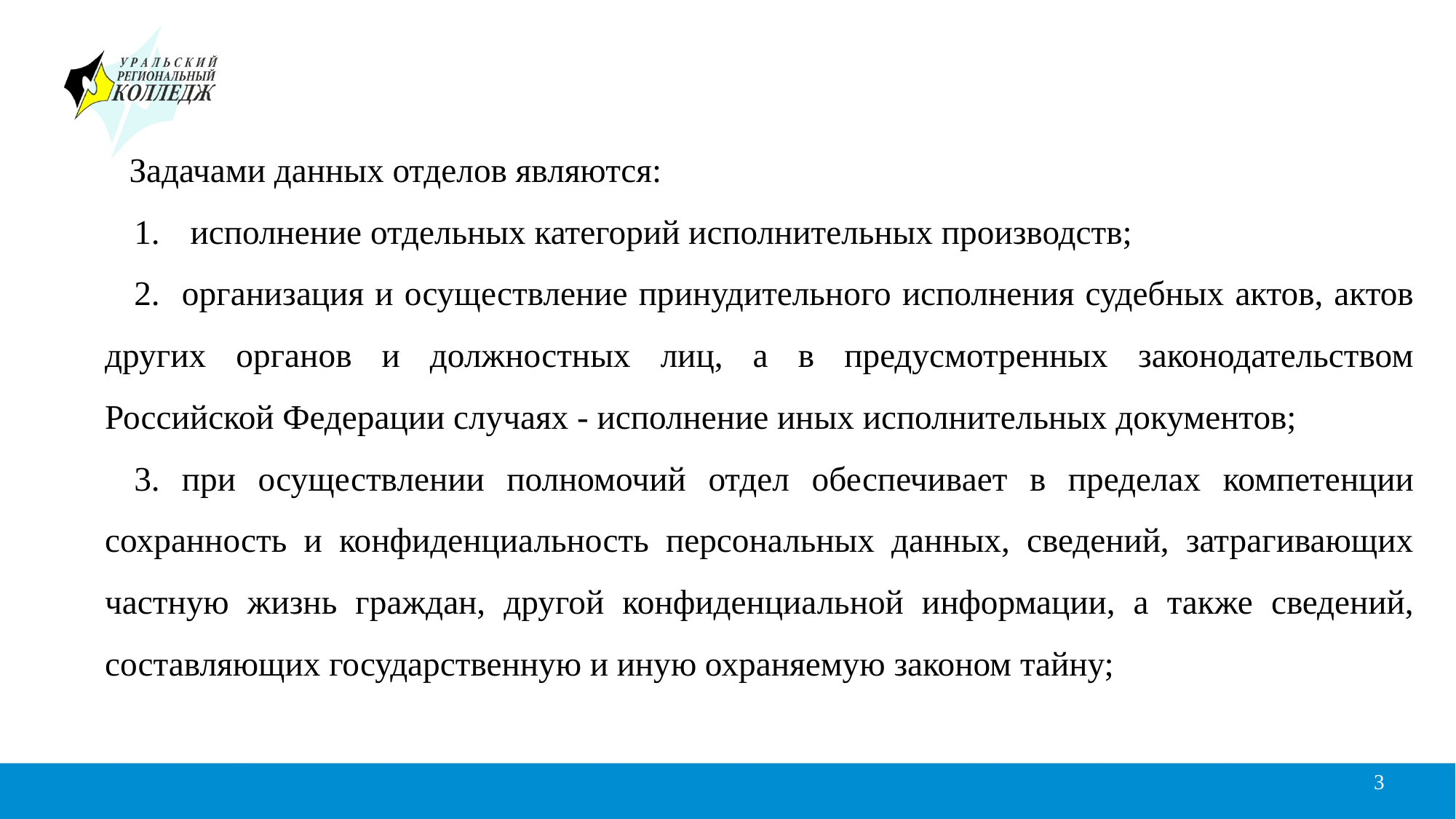

Задачами данных отделов являются:
 исполнение отдельных категорий исполнительных производств;
организация и осуществление принудительного исполнения судебных актов, актов других органов и должностных лиц, а в предусмотренных законодательством Российской Федерации случаях - исполнение иных исполнительных документов;
при осуществлении полномочий отдел обеспечивает в пределах компетенции сохранность и конфиденциальность персональных данных, сведений, затрагивающих частную жизнь граждан, другой конфиденциальной информации, а также сведений, составляющих государственную и иную охраняемую законом тайну;

3